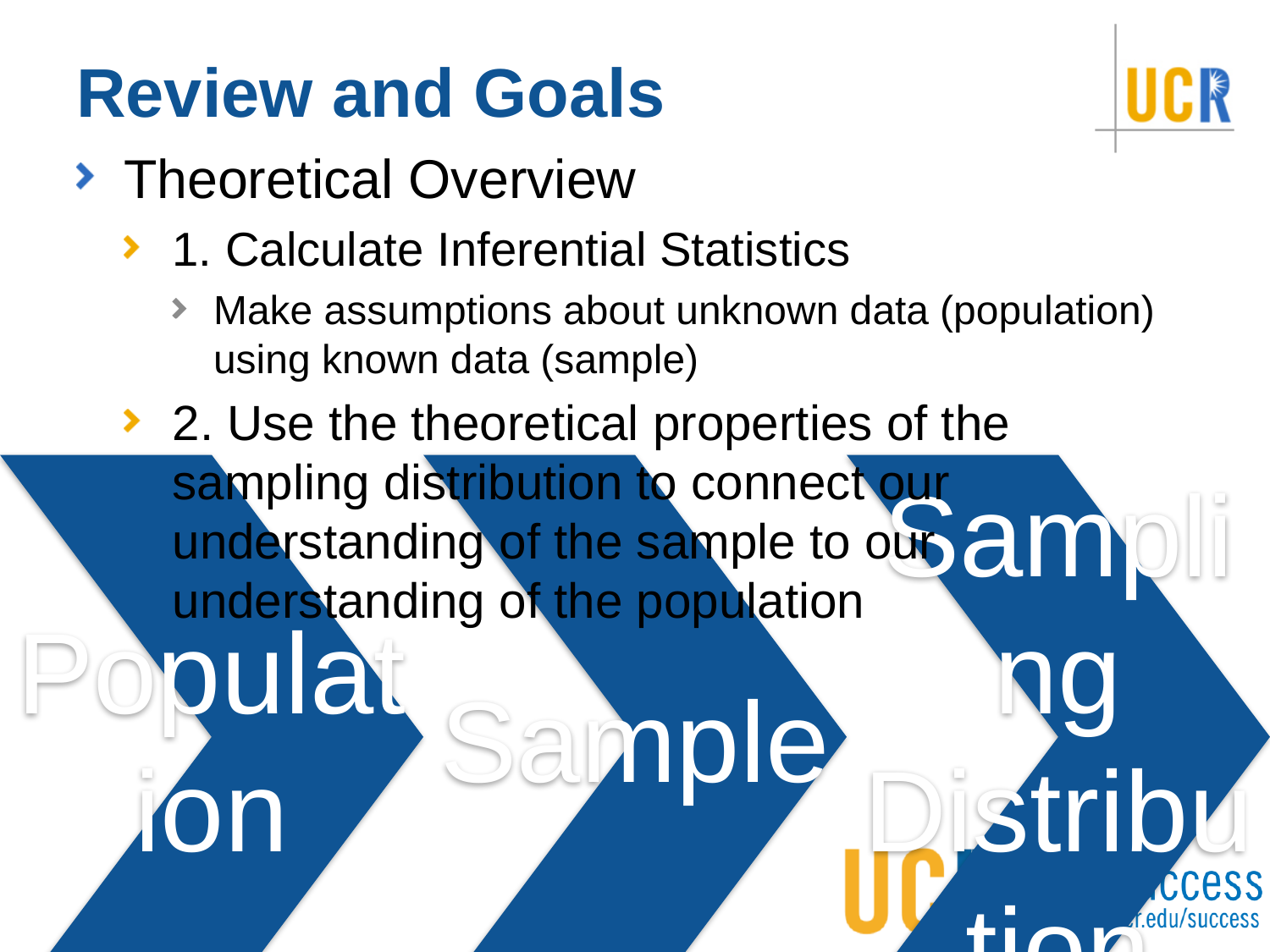

# Review and Goals
Theoretical Overview
1. Calculate Inferential Statistics
Make assumptions about unknown data (population) using known data (sample)
2. Use the theoretical properties of the sampling distribution to connect our understanding of the sample to our understanding of the population
Sampling Distribution
Sample
Population